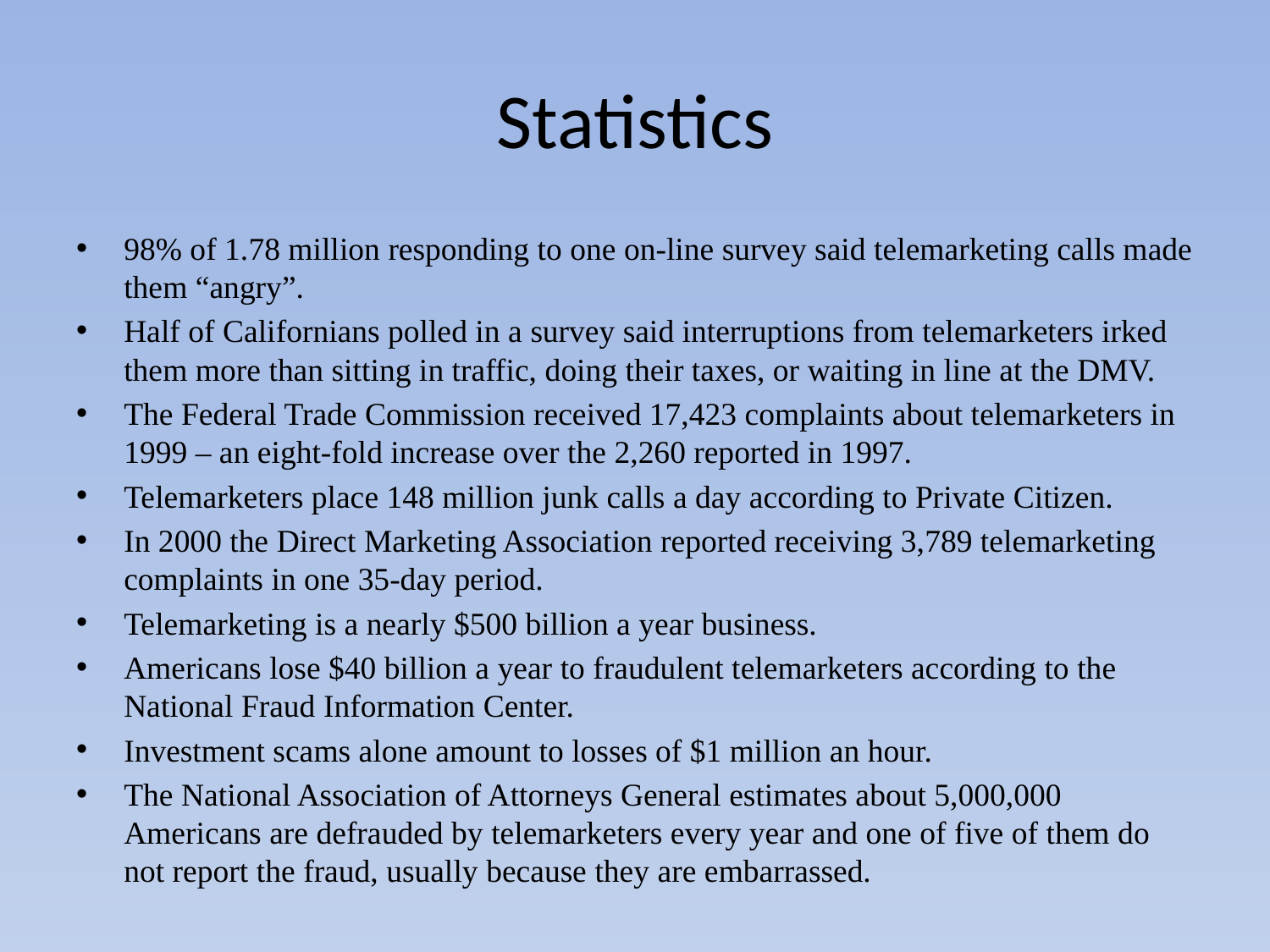

# Statistics
98% of 1.78 million responding to one on-line survey said telemarketing calls made them “angry”.
Half of Californians polled in a survey said interruptions from telemarketers irked them more than sitting in traffic, doing their taxes, or waiting in line at the DMV.
The Federal Trade Commission received 17,423 complaints about telemarketers in 1999 – an eight-fold increase over the 2,260 reported in 1997.
Telemarketers place 148 million junk calls a day according to Private Citizen.
In 2000 the Direct Marketing Association reported receiving 3,789 telemarketing complaints in one 35-day period.
Telemarketing is a nearly $500 billion a year business.
Americans lose $40 billion a year to fraudulent telemarketers according to the National Fraud Information Center.
Investment scams alone amount to losses of $1 million an hour.
The National Association of Attorneys General estimates about 5,000,000 Americans are defrauded by telemarketers every year and one of five of them do not report the fraud, usually because they are embarrassed.